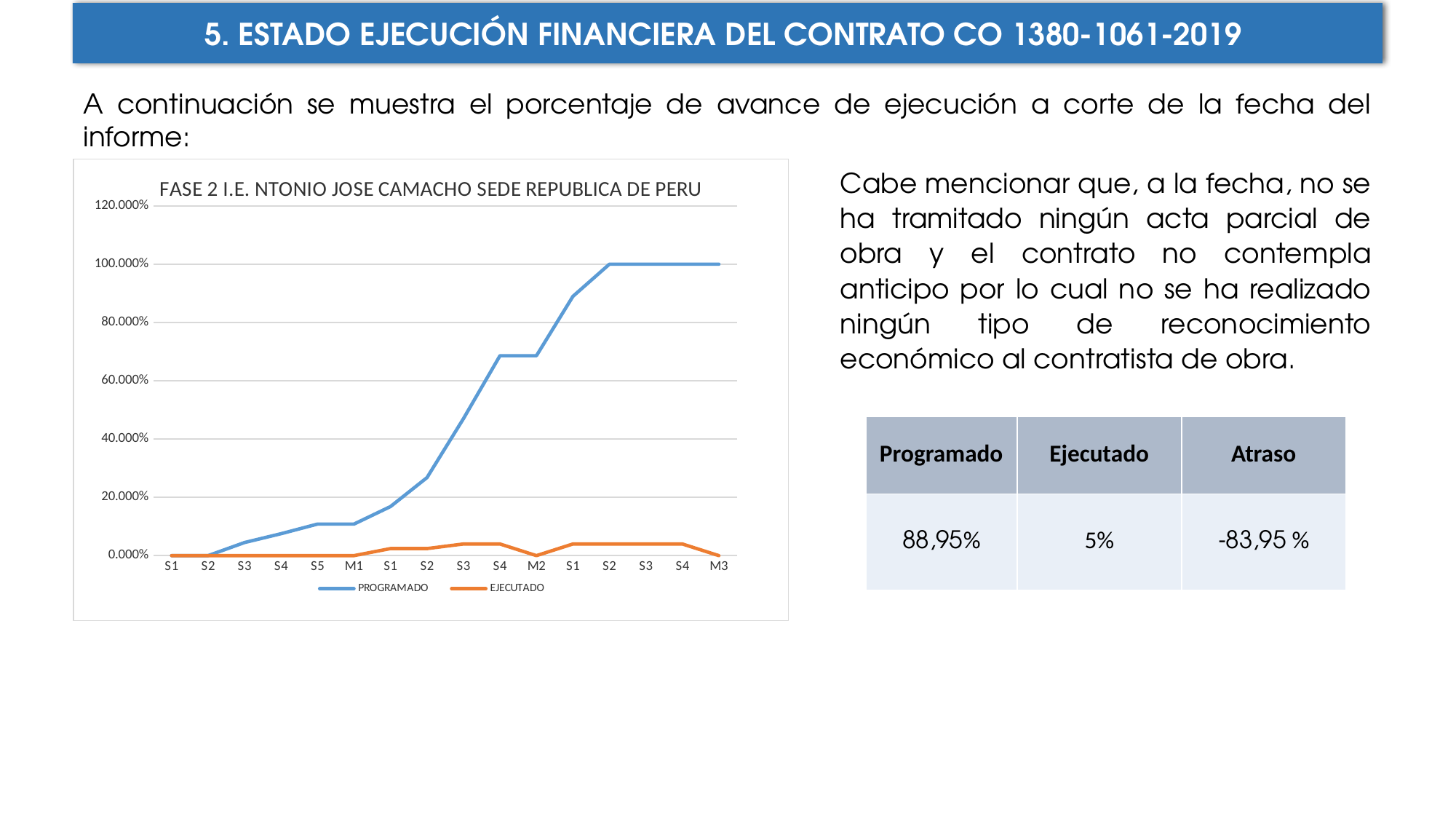

5. ESTADO EJECUCIÓN FINANCIERA DEL CONTRATO CO 1380-1061-2019
A continuación se muestra el porcentaje de avance de ejecución a corte de la fecha del informe:

### Chart: FASE 2 I.E. NTONIO JOSE CAMACHO SEDE REPUBLICA DE PERU

| Category |  |  |
|---|---|---|
| S1 | 0.0 | 0.0 |
| S2 | 0.0 | 0.0 |
| S3 | 0.04498472393715233 | 0.0 |
| S4 | 0.07514669130337423 | 0.0 |
| S5 | 0.1081565116413244 | 0.0 |
| M1 | 0.10815651164132441 | 0.0 |
| S1 | 0.16826759719490952 | 0.024 |
| S2 | 0.2675378002103196 | 0.024 |
| S3 | 0.46987916163500776 | 0.04 |
| S4 | 0.6857298799552747 | 0.04 |
| M2 | 0.6857298799552747 | 0.0 |
| S1 | 0.8895248149923578 | 0.04 |
| S2 | 1.0 | 0.04 |
| S3 | 1.0 | 0.04 |
| S4 | 1.0 | 0.04 |
| M3 | 1.0 | 0.0 |
Cabe mencionar que, a la fecha, no se ha tramitado ningún acta parcial de obra y el contrato no contempla anticipo por lo cual no se ha realizado ningún tipo de reconocimiento económico al contratista de obra.
| Programado | Ejecutado | Atraso |
| --- | --- | --- |
| 88,95% | 5% | -83,95 % |